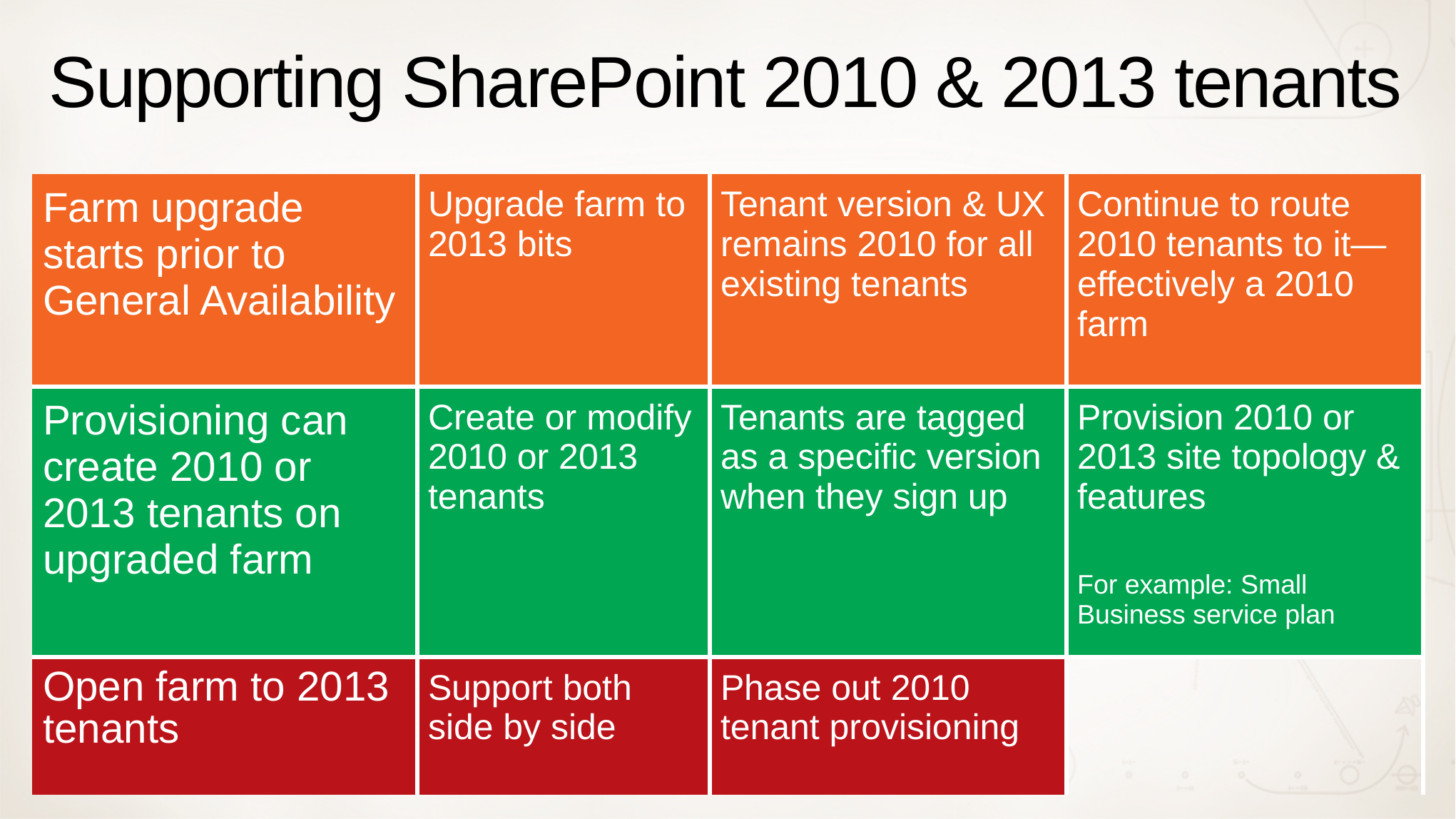

# Supporting SharePoint 2010 & 2013 tenants
| Farm upgrade starts prior to General Availability | Upgrade farm to 2013 bits | Tenant version & UX remains 2010 for all existing tenants | Continue to route 2010 tenants to it—effectively a 2010 farm |
| --- | --- | --- | --- |
| Provisioning can create 2010 or 2013 tenants on upgraded farm | Create or modify 2010 or 2013 tenants | Tenants are tagged as a specific version when they sign up | Provision 2010 or 2013 site topology & features |
|  |  |  | For example: Small Business service plan |
| Open farm to 2013 tenants | Support both side by side | Phase out 2010 tenant provisioning |  |
|  |  |  |  |